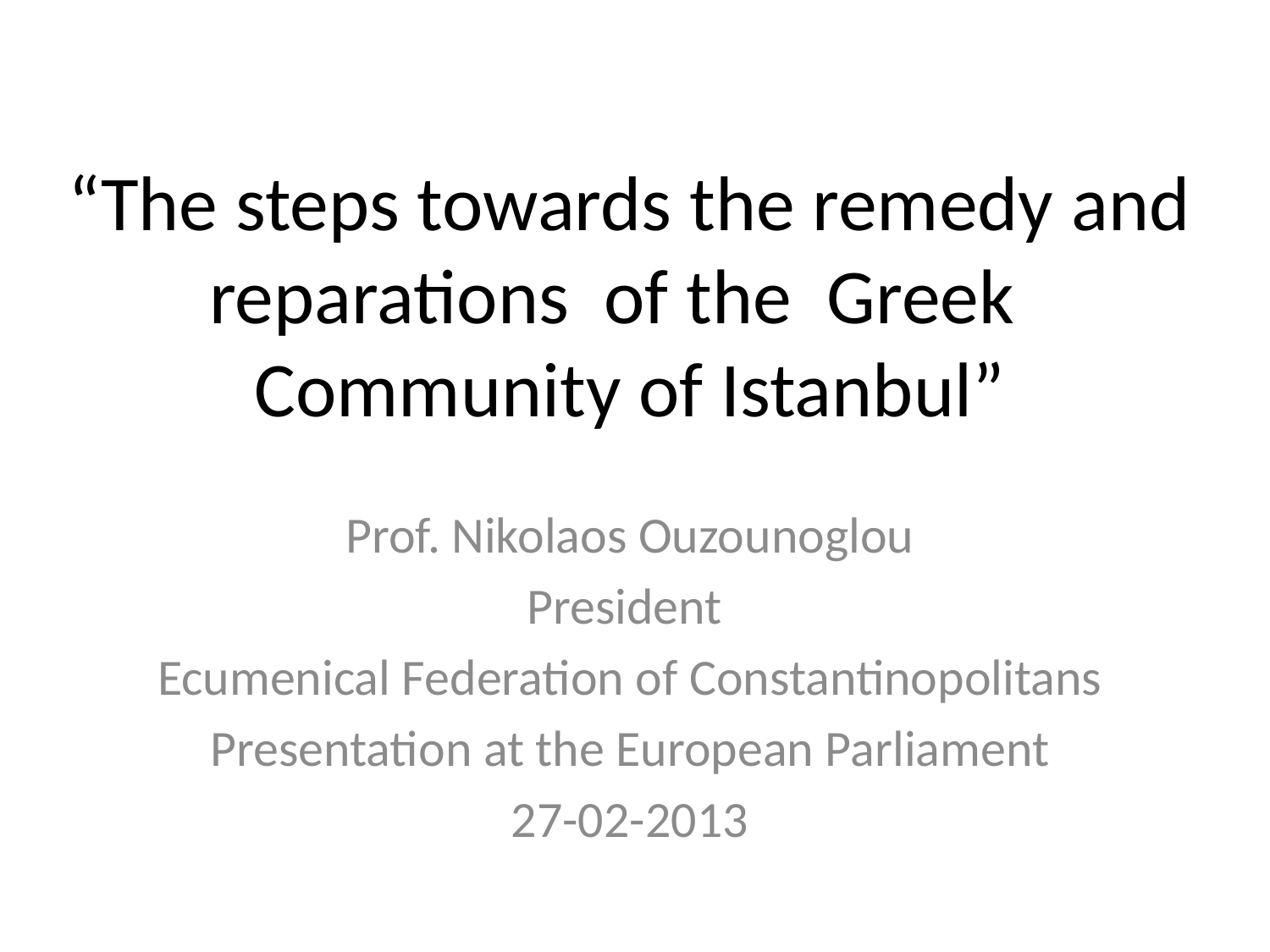

# “The steps towards the remedy and reparations  of the  Greek   Community of Istanbul”
Prof. Nikolaos Ouzounoglou
President
Ecumenical Federation of Constantinopolitans
Presentation at the European Parliament
 27-02-2013